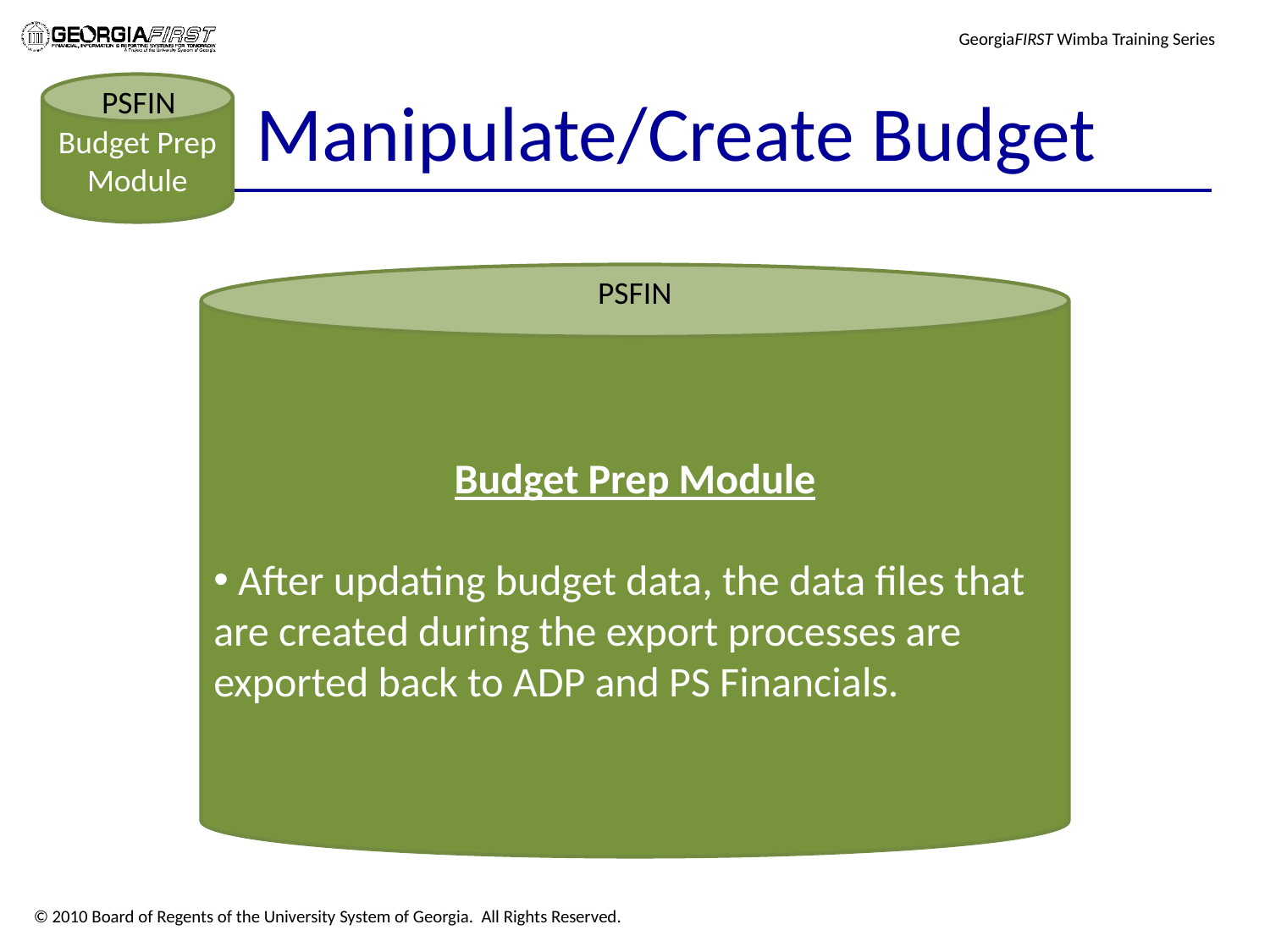

# Manipulate/Create Budget
Budget Prep Module
PSFIN
Budget Prep Module

 After updating budget data, the data files that are created during the export processes are exported back to ADP and PS Financials.
PSFIN